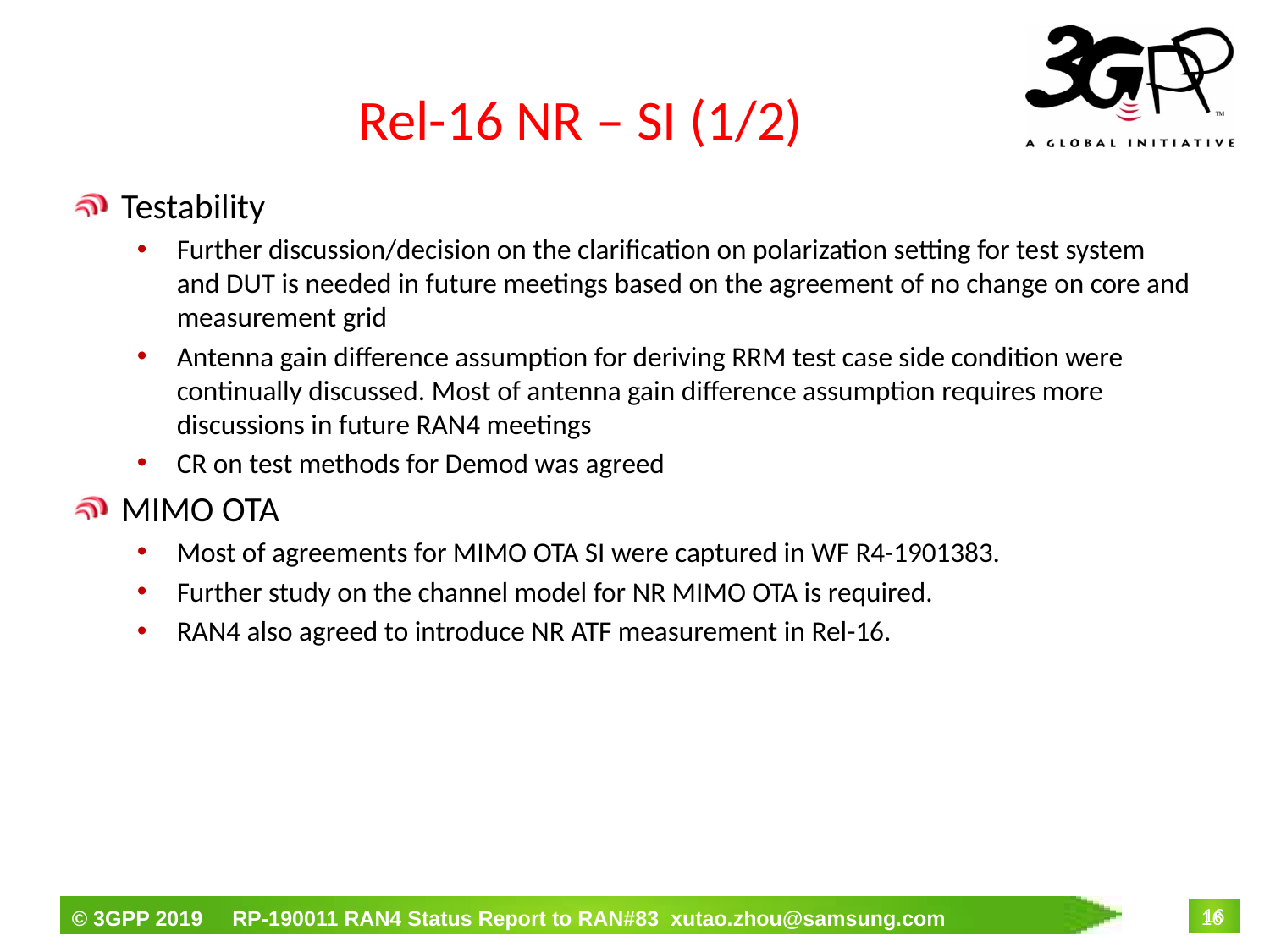

# Rel-16 NR – SI (1/2)
Testability
Further discussion/decision on the clarification on polarization setting for test system and DUT is needed in future meetings based on the agreement of no change on core and measurement grid
Antenna gain difference assumption for deriving RRM test case side condition were continually discussed. Most of antenna gain difference assumption requires more discussions in future RAN4 meetings
CR on test methods for Demod was agreed
MIMO OTA
Most of agreements for MIMO OTA SI were captured in WF R4-1901383.
Further study on the channel model for NR MIMO OTA is required.
RAN4 also agreed to introduce NR ATF measurement in Rel-16.

16